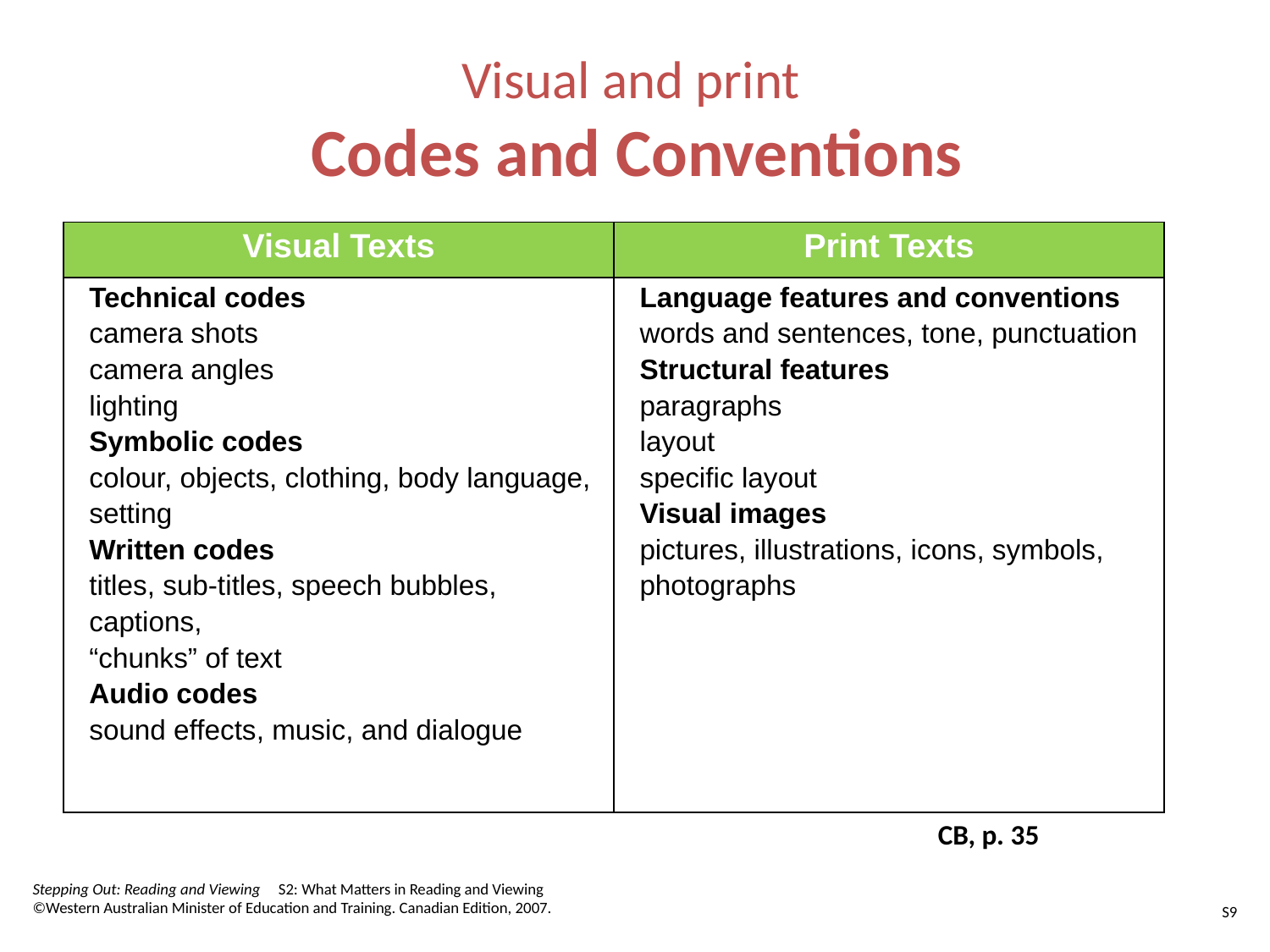

Visual and print
Codes and Conventions
| Visual Texts | Print Texts |
| --- | --- |
| Technical codes camera shots camera angles lighting Symbolic codes colour, objects, clothing, body language, setting   Written codes titles, sub-titles, speech bubbles, captions, “chunks” of text Audio codes sound effects, music, and dialogue | Language features and conventions words and sentences, tone, punctuation Structural features paragraphs layout specific layout Visual images pictures, illustrations, icons, symbols, photographs |
  CB, p. 35

Stepping Out: Reading and Viewing     S2: What Matters in Reading and Viewing
©Western Australian Minister of Education and Training. Canadian Edition, 2007.
  S9